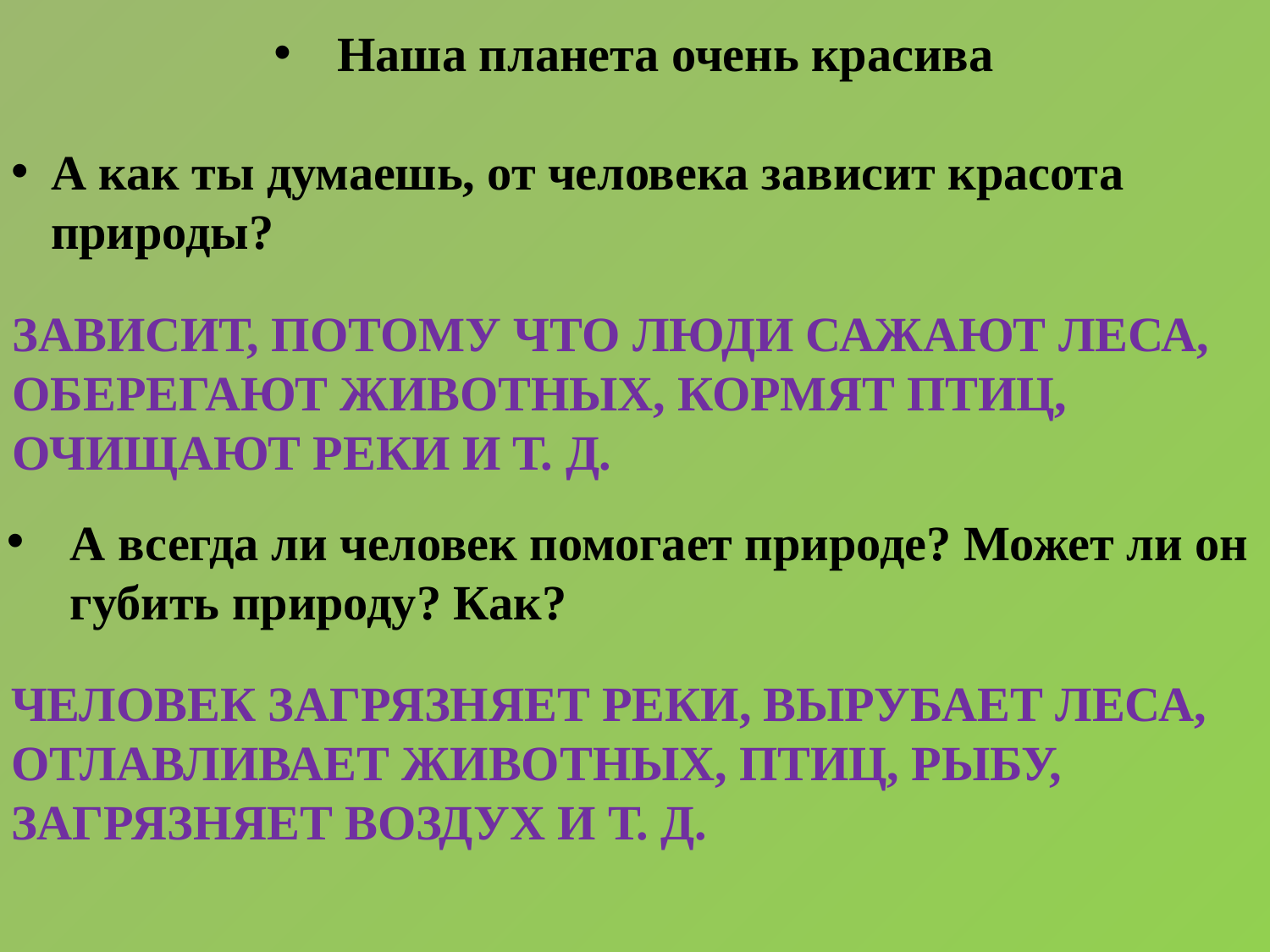

Наша планета очень красива

А как ты думаешь, от человека зависит красота природы?
ЗАВИСИТ, ПОТОМУ ЧТО ЛЮДИ САЖАЮТ ЛЕСА, ОБЕРЕГАЮТ ЖИВОТНЫХ, КОРМЯТ ПТИЦ, ОЧИЩАЮТ РЕКИ И Т. Д.
А всегда ли человек помогает природе? Может ли он губить природу? Как?
ЧЕЛОВЕК ЗАГРЯЗНЯЕТ РЕКИ, ВЫРУБАЕТ ЛЕСА, ОТЛАВЛИВАЕТ ЖИВОТНЫХ, ПТИЦ, РЫБУ, ЗАГРЯЗНЯЕТ ВОЗДУХ И Т. Д.